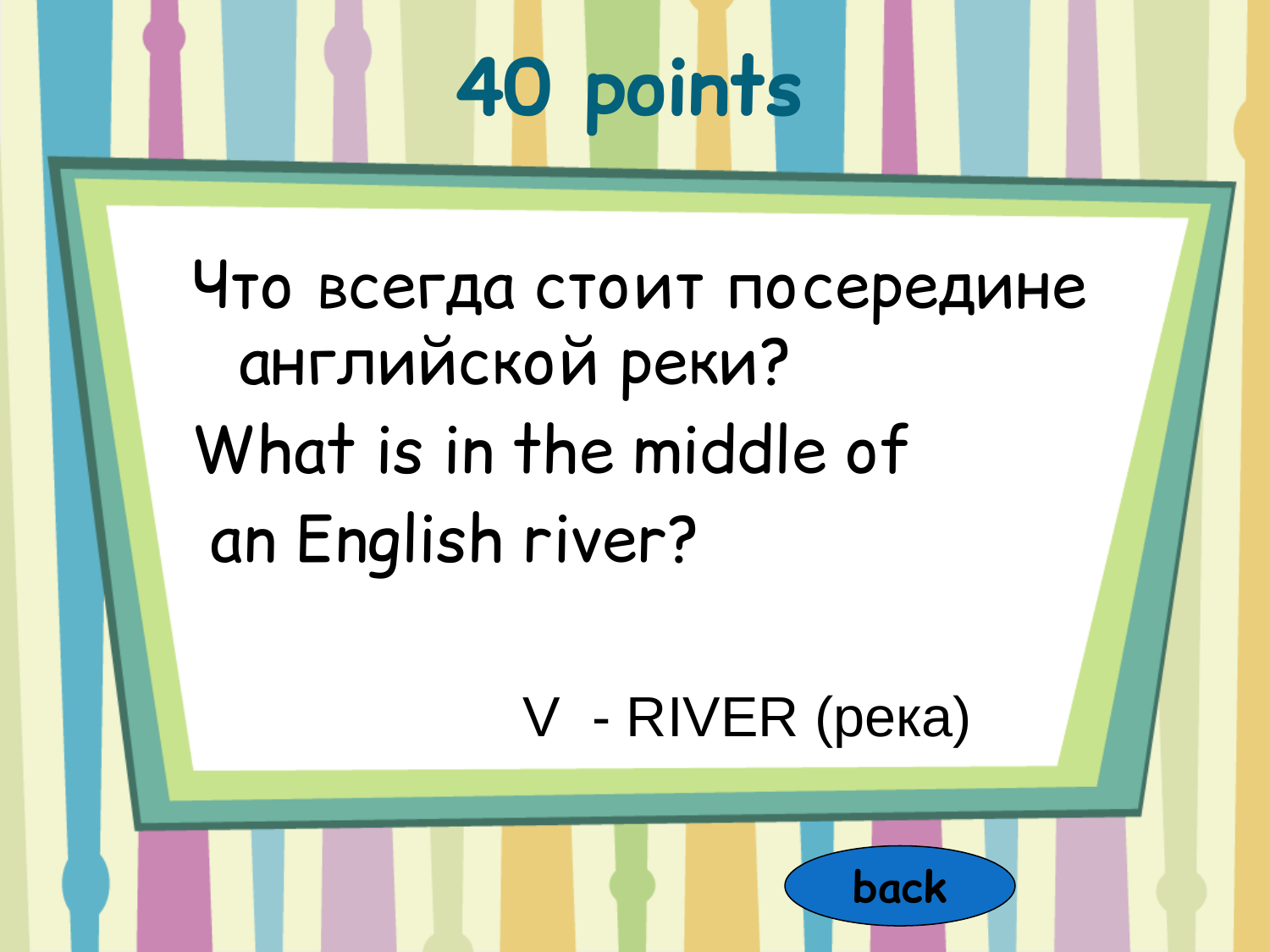

40 points
Что всегда стоит посередине английской реки?
What is in the middle of
 an English river?

 V  - RIVER (река)
back